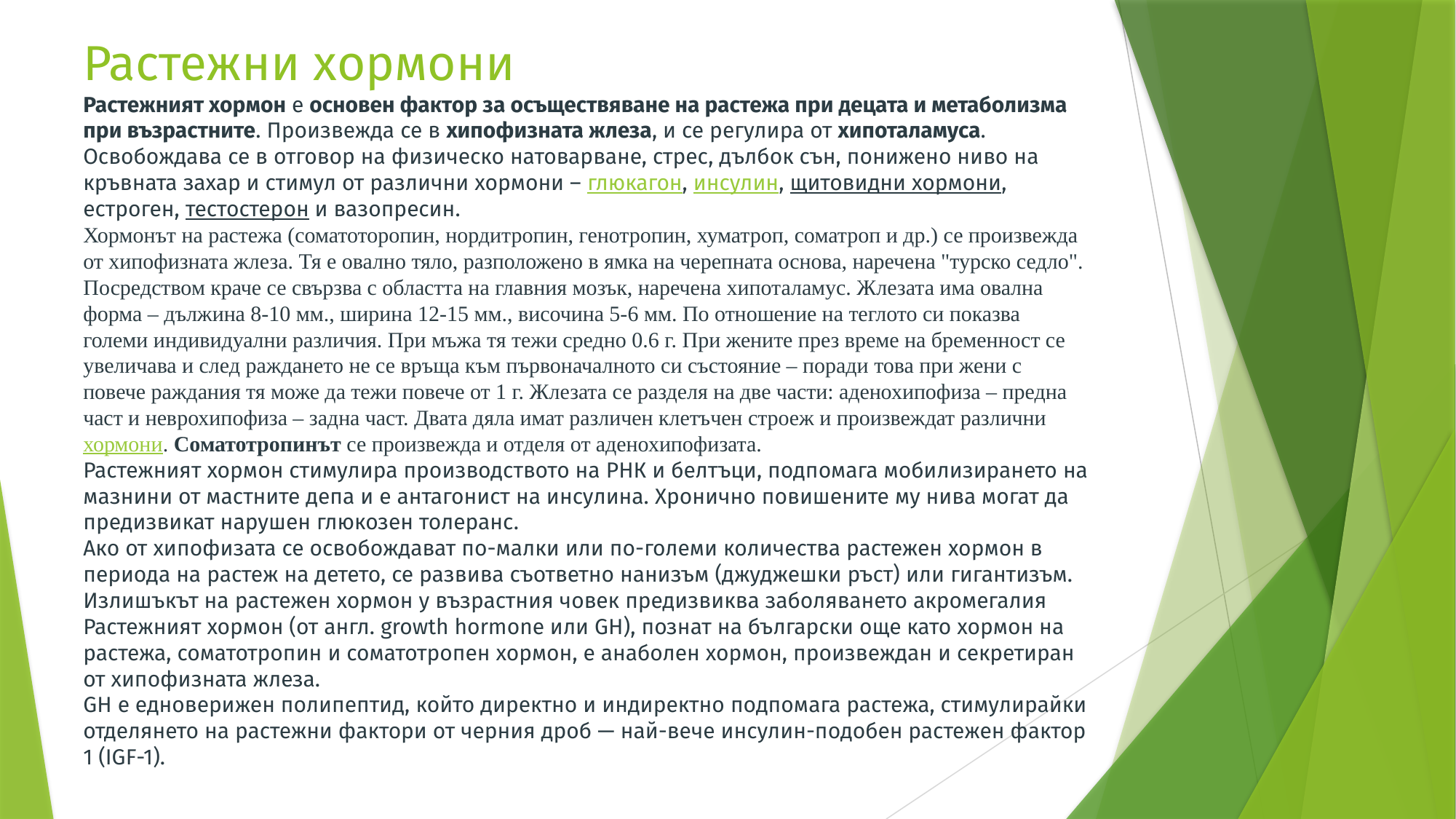

# Растежни хормони Растежният хормон е основен фактор за осъществяване на растежа при децата и метаболизма при възрастните. Произвежда се в хипофизната жлеза, и се регулира от хипоталамуса. Освобождава се в отговор на физическо натоварване, стрес, дълбок сън, понижено ниво на кръвната захар и стимул от различни хормони – глюкагон, инсулин, щитовидни хормони, естроген, тестостерон и вазопресин. Хормонът на растежа (соматоторопин, нордитропин, генотропин, хуматроп, соматроп и др.) се произвежда от хипофизната жлеза. Тя е овално тяло, разположено в ямка на черепната основа, наречена "турско седло". Посредством краче се свързва с областта на главния мозък, наречена хипоталамус. Жлезата има овална форма – дължина 8-10 мм., ширина 12-15 мм., височина 5-6 мм. По отношение на теглото си показва големи индивидуални различия. При мъжа тя тежи средно 0.6 г. При жените през време на бременност се увеличава и след раждането не се връща към първоначалното си състояние – поради това при жени с повече раждания тя може да тежи повече от 1 г. Жлезата се разделя на две части: аденохипофиза – предна част и неврохипофиза – задна част. Двата дяла имат различен клетъчен строеж и произвеждат различни хормони. Соматотропинът се произвежда и отделя от аденохипофизата. Растежният хормон стимулира производството на РНК и белтъци, подпомага мобилизирането на мазнини от мастните депа и е антагонист на инсулина. Хронично повишените му нива могат да предизвикат нарушен глюкозен толеранс. Ако от хипофизата се освобождават по-малки или по-големи количества растежен хормон в периода на растеж на детето, се развива съответно нанизъм (джуджешки ръст) или гигантизъм. Излишъкът на растежен хормон у възрастния човек предизвиква заболяването акромегалия Растежният хормон (от англ. growth hormone или GH), познат на български още като хормон на растежа, соматотропин и соматотропен хормон, е анаболен хормон, произвеждан и секретиран от хипофизната жлеза. GH е едноверижен полипептид, който директно и индиректно подпомага растежа, стимулирайки отделянето на растежни фактори от черния дроб — най-вече инсулин-подобен растежен фактор 1 (IGF-1).